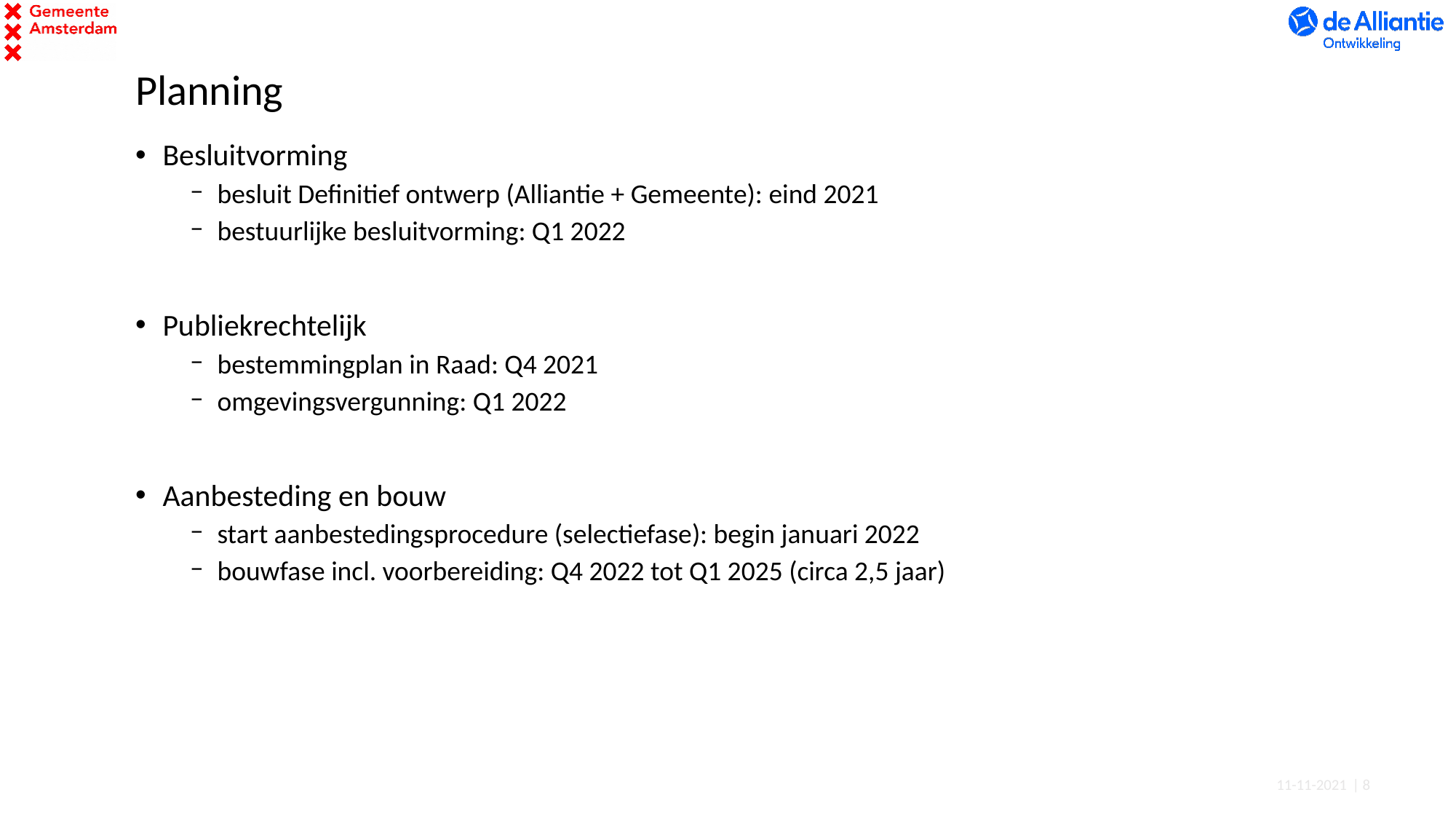

# Planning
Besluitvorming
besluit Definitief ontwerp (Alliantie + Gemeente): eind 2021
bestuurlijke besluitvorming: Q1 2022

Publiekrechtelijk
bestemmingplan in Raad: Q4 2021
omgevingsvergunning: Q1 2022

Aanbesteding en bouw
start aanbestedingsprocedure (selectiefase): begin januari 2022
bouwfase incl. voorbereiding: Q4 2022 tot Q1 2025 (circa 2,5 jaar)

11-11-2021
| 8